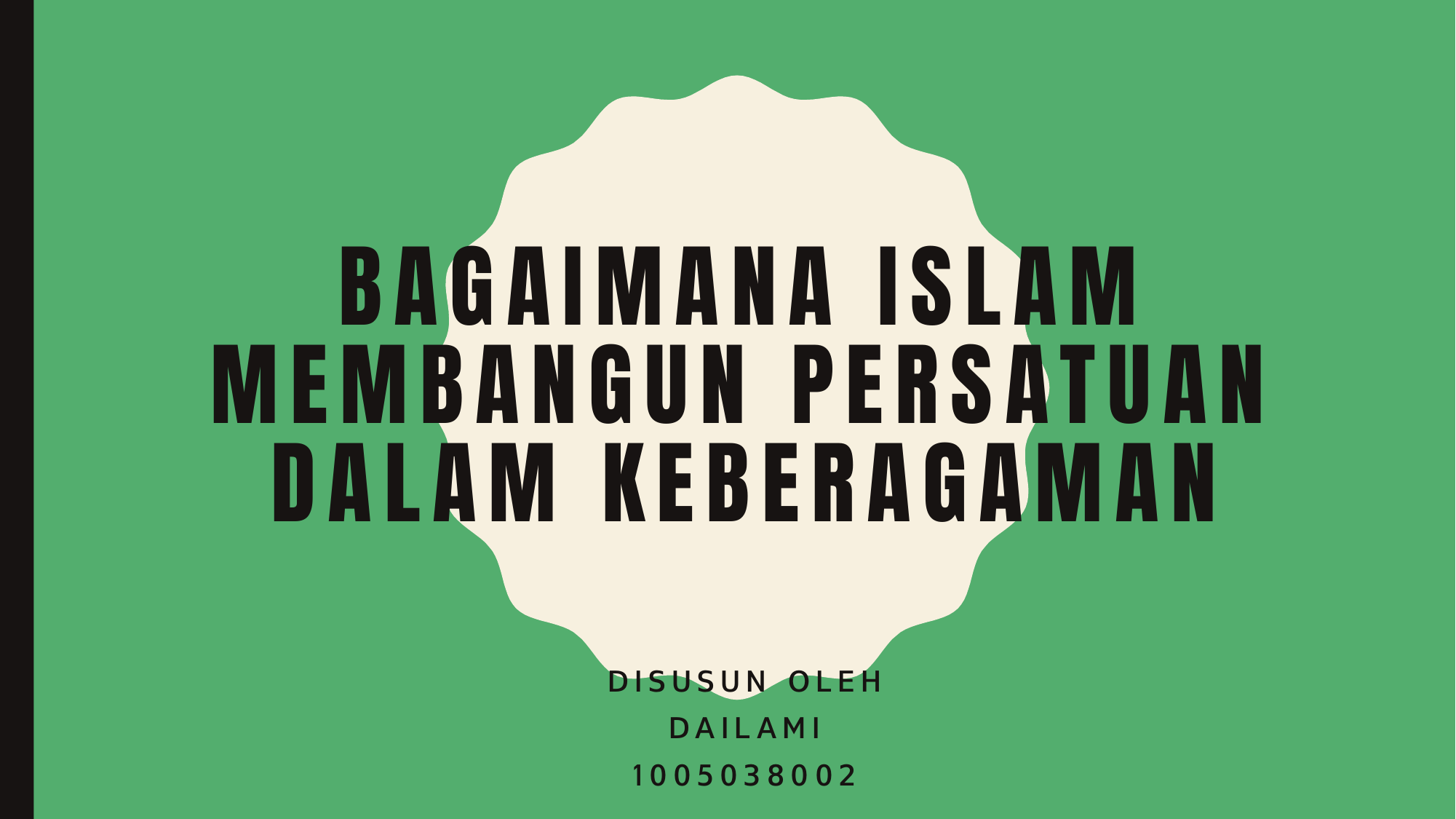

# Bagaimana islam membangun persatuan dalam keberagaman
DISUSUN Oleh
Dailami
1005038002